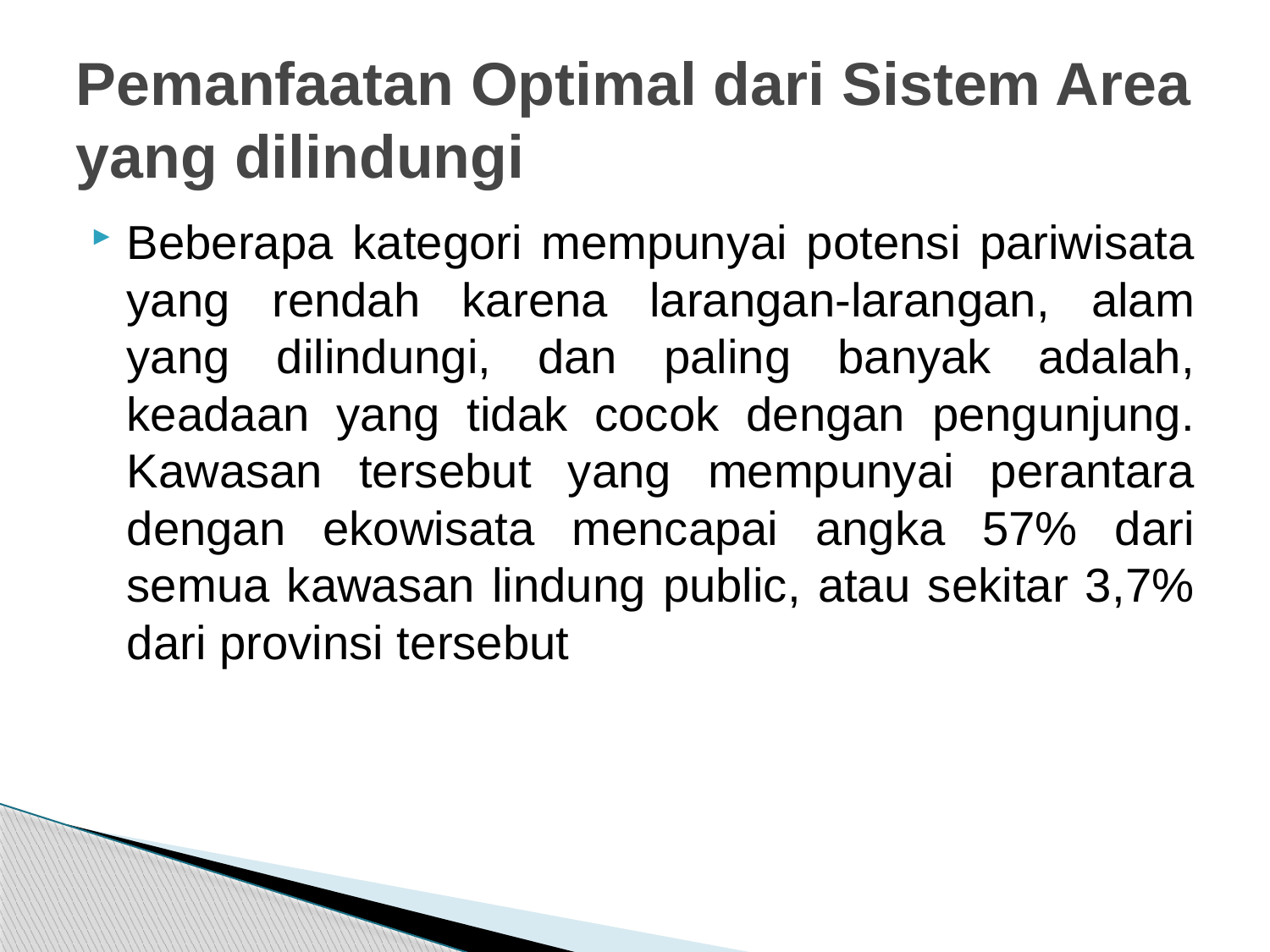

# Pemanfaatan Optimal dari Sistem Area yang dilindungi
Beberapa kategori mempunyai potensi pariwisata yang rendah karena larangan-larangan, alam yang dilindungi, dan paling banyak adalah, keadaan yang tidak cocok dengan pengunjung. Kawasan tersebut yang mempunyai perantara dengan ekowisata mencapai angka 57% dari semua kawasan lindung public, atau sekitar 3,7% dari provinsi tersebut